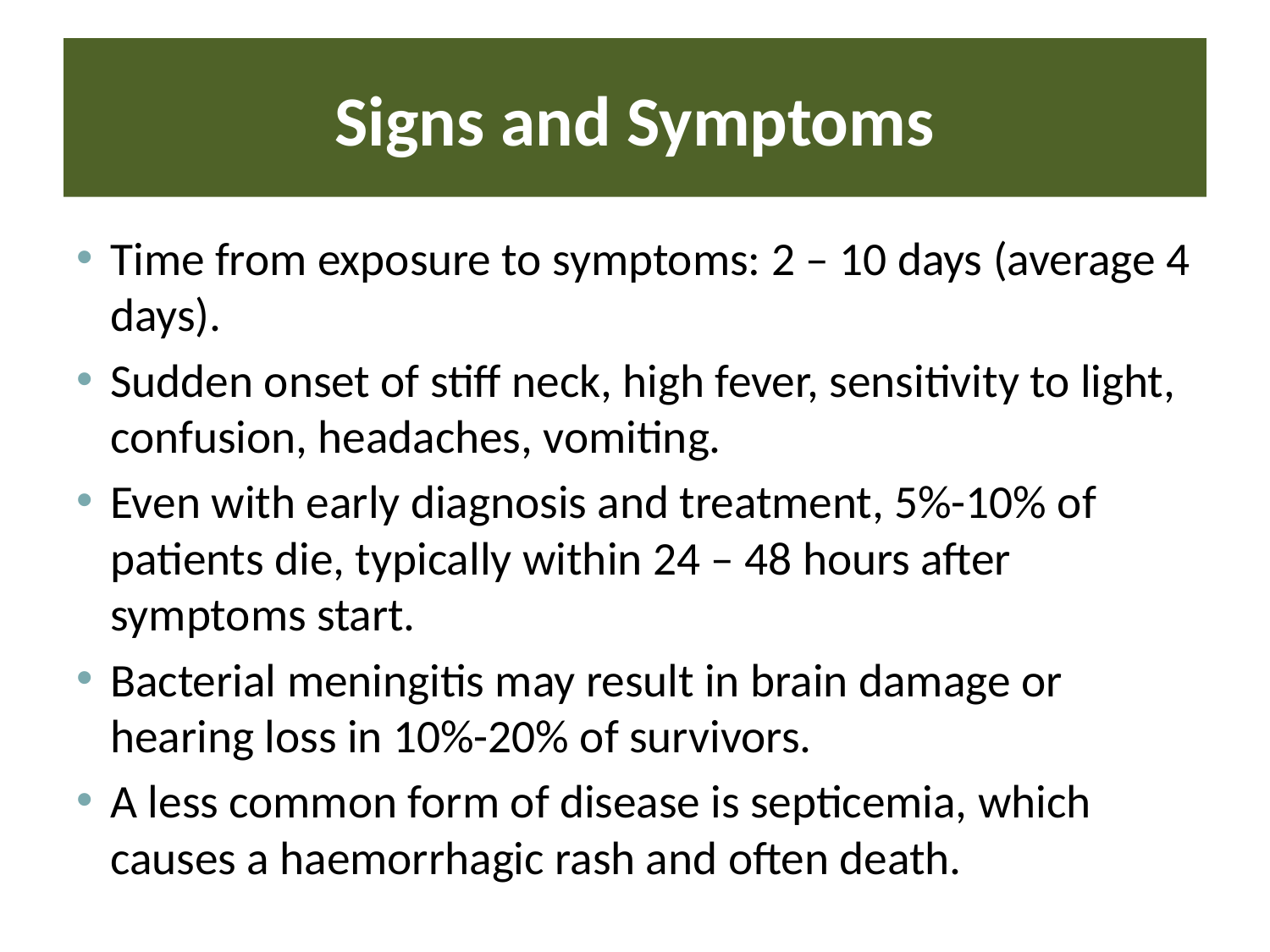

# Signs and Symptoms
Time from exposure to symptoms: 2 – 10 days (average 4 days).
Sudden onset of stiff neck, high fever, sensitivity to light, confusion, headaches, vomiting.
Even with early diagnosis and treatment, 5%-10% of patients die, typically within 24 – 48 hours after symptoms start.
Bacterial meningitis may result in brain damage or hearing loss in 10%-20% of survivors.
A less common form of disease is septicemia, which causes a haemorrhagic rash and often death.